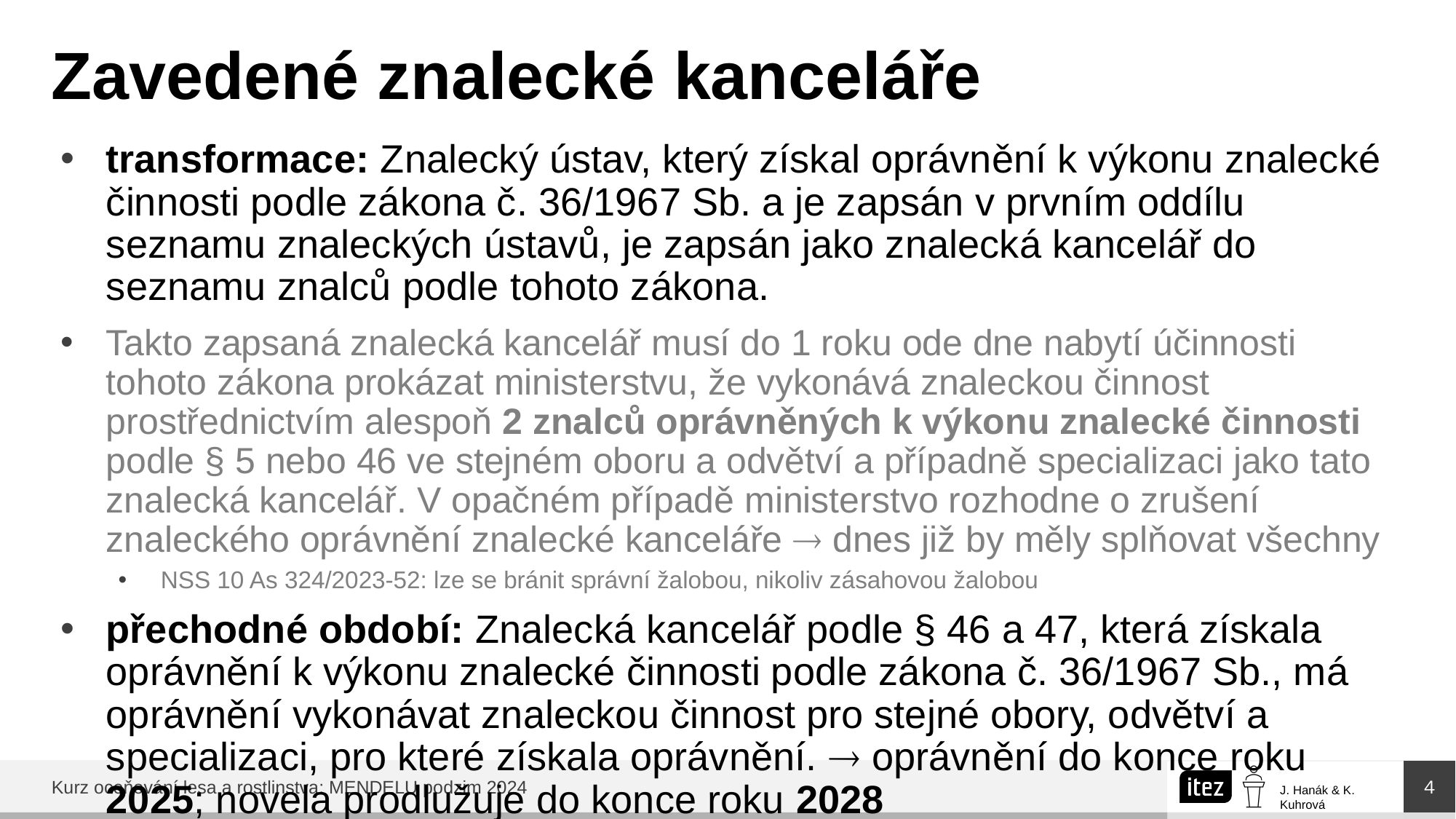

# Zavedené znalecké kanceláře
transformace: Znalecký ústav, který získal oprávnění k výkonu znalecké činnosti podle zákona č. 36/1967 Sb. a je zapsán v prvním oddílu seznamu znaleckých ústavů, je zapsán jako znalecká kancelář do seznamu znalců podle tohoto zákona.
Takto zapsaná znalecká kancelář musí do 1 roku ode dne nabytí účinnosti tohoto zákona prokázat ministerstvu, že vykonává znaleckou činnost prostřednictvím alespoň 2 znalců oprávněných k výkonu znalecké činnosti podle § 5 nebo 46 ve stejném oboru a odvětví a případně specializaci jako tato znalecká kancelář. V opačném případě ministerstvo rozhodne o zrušení znaleckého oprávnění znalecké kanceláře → dnes již by měly splňovat všechny
NSS 10 As 324/2023-52: lze se bránit správní žalobou, nikoliv zásahovou žalobou
přechodné období: Znalecká kancelář podle § 46 a 47, která získala oprávnění k výkonu znalecké činnosti podle zákona č. 36/1967 Sb., má oprávnění vykonávat znaleckou činnost pro stejné obory, odvětví a specializaci, pro které získala oprávnění. → oprávnění do konce roku 2025; novela prodlužuje do konce roku 2028
4
Kurz oceňování lesa a rostlinstva: MENDELU podzim 2024